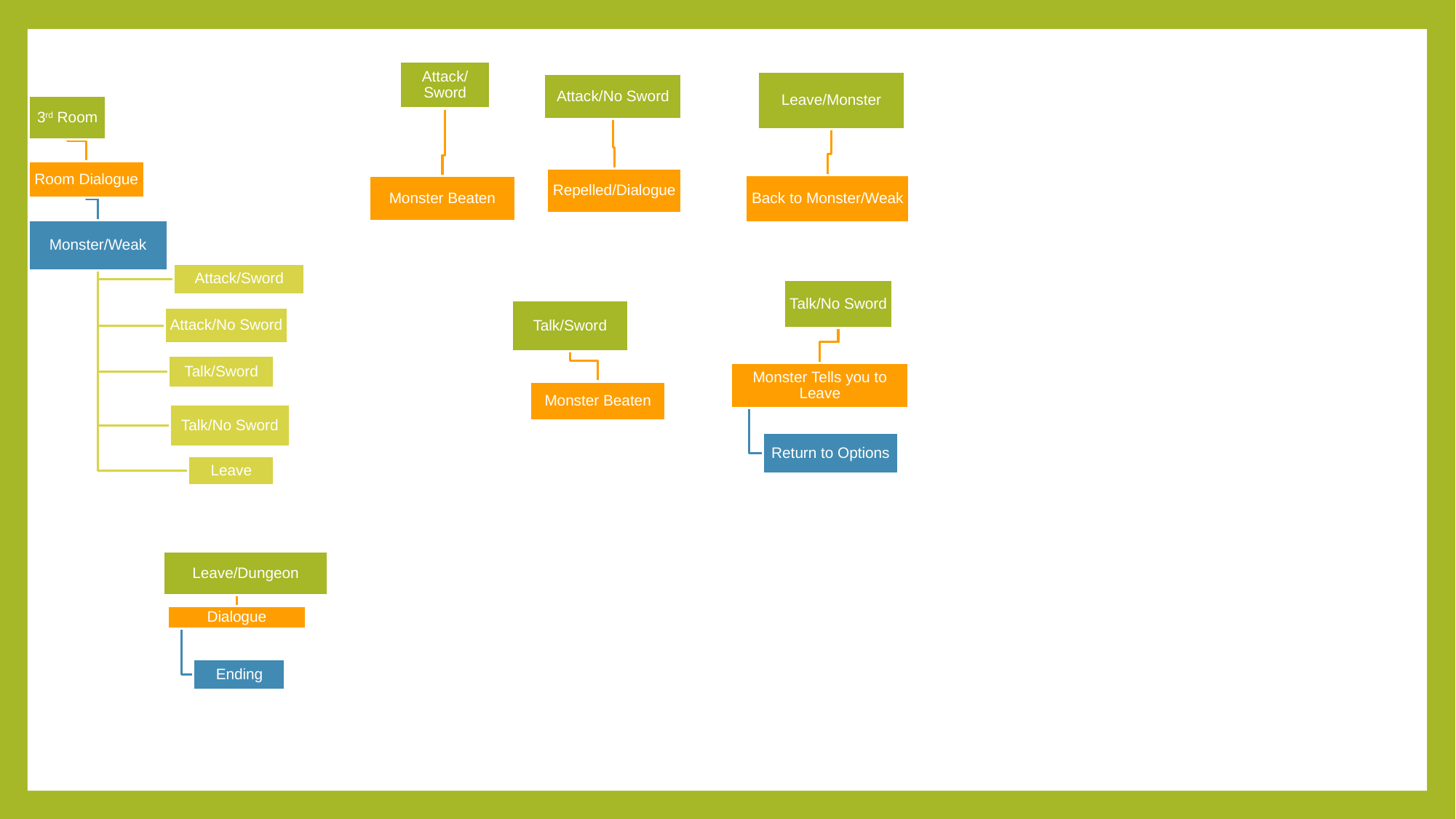

3rd Room
Room Dialogue
Monster/Weak
Attack/No Sword
Attack/Sword
Talk/Sword
Talk/No Sword
Leave
Leave/Dungeon
Dialogue
Ending
Attack/No Sword
Repelled/Dialogue
Attack/Sword
Monster Beaten
Talk/Sword
Monster Beaten
Talk/No Sword
Monster Tells you to Leave
Return to Options
Leave/Monster
Back to Monster/Weak